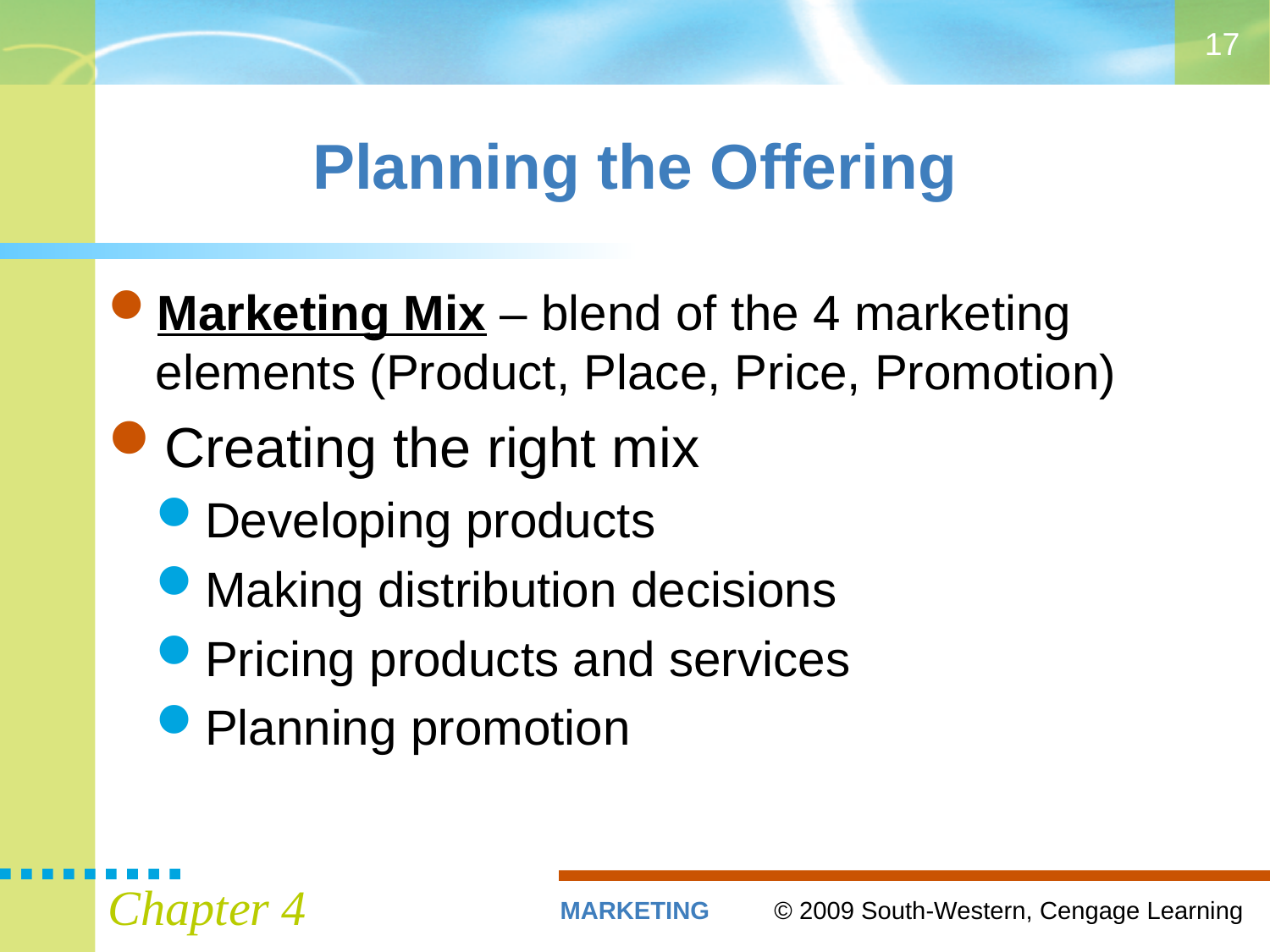

17
# Planning the Offering
Marketing Mix – blend of the 4 marketing elements (Product, Place, Price, Promotion)
Creating the right mix
Developing products
Making distribution decisions
Pricing products and services
Planning promotion
Chapter 4